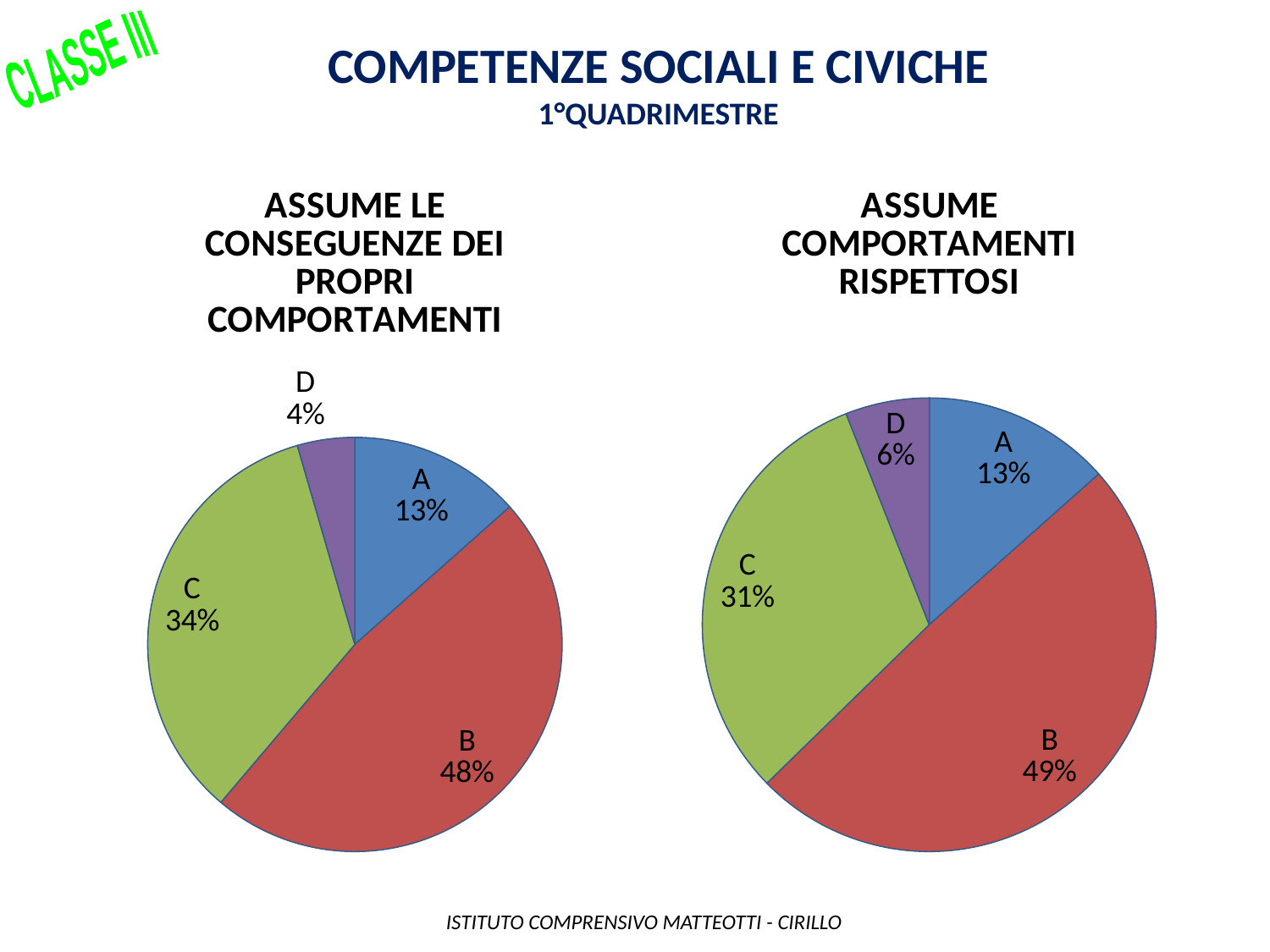

Competenze sociali e civiche
1°QUADRIMESTRE
CLASSE III

### Chart: ASSUME LE CONSEGUENZE DEI PROPRI COMPORTAMENTI

| Category |  |
|---|---|
| A | 9.0 |
| B | 32.0 |
| C | 23.0 |
| D | 3.0 |

### Chart: ASSUME COMPORTAMENTI RISPETTOSI

| Category |  |
|---|---|
| A | 9.0 |
| B | 33.0 |
| C | 21.0 |
| D | 4.0 |
 ISTITUTO COMPRENSIVO MATTEOTTI - CIRILLO